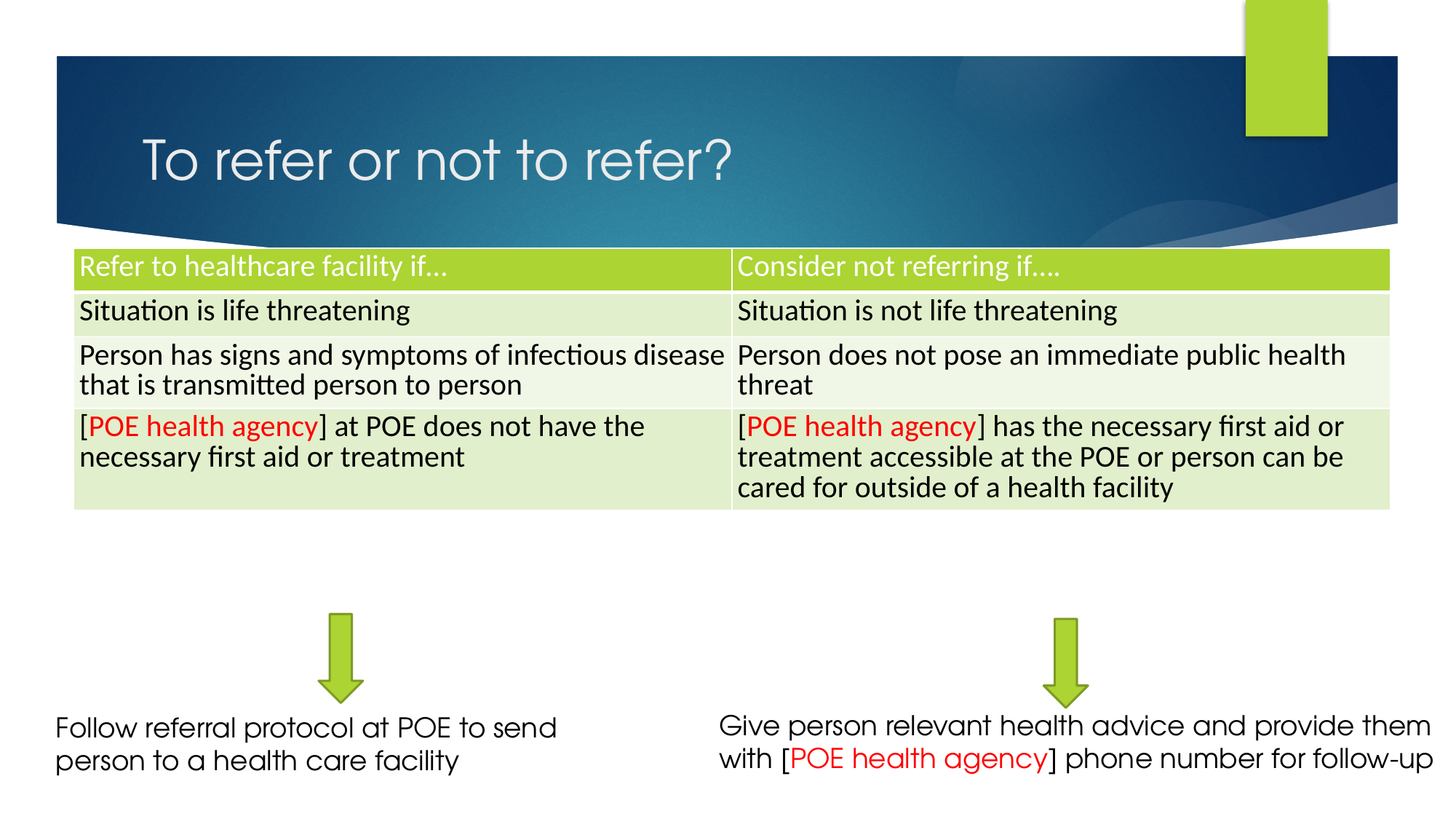

16
# To refer or not to refer?
| Refer to healthcare facility if… | Consider not referring if…. |
| --- | --- |
| Situation is life threatening | Situation is not life threatening |
| Person has signs and symptoms of infectious disease that is transmitted person to person | Person does not pose an immediate public health threat |
| [POE health agency] at POE does not have the necessary first aid or treatment | [POE health agency] has the necessary first aid or treatment accessible at the POE or person can be cared for outside of a health facility |

Give person relevant health advice and provide them with [POE health agency] phone number for follow-up
Follow referral protocol at POE to send
person to a health care facility